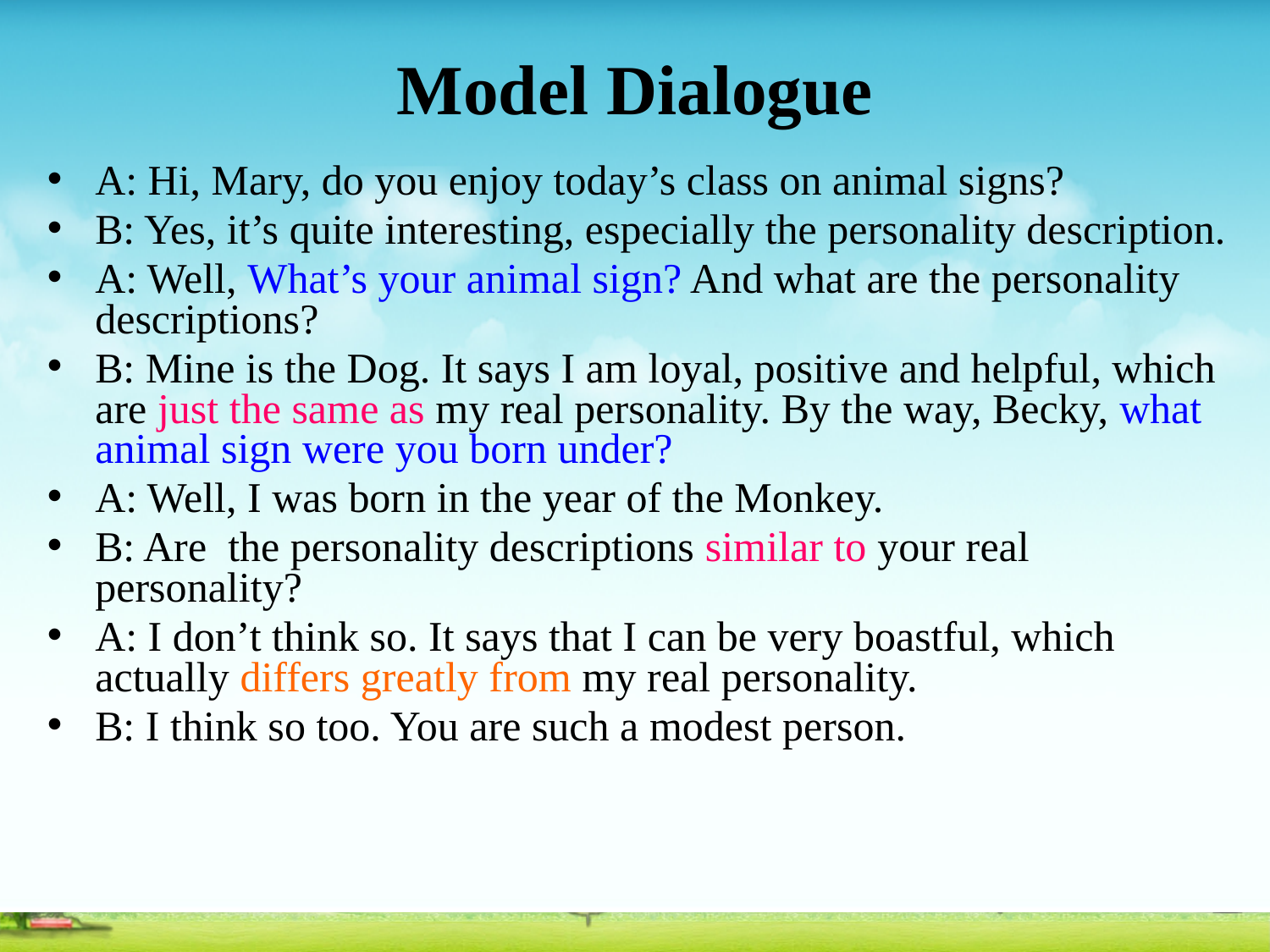

# Model Dialogue
A: Hi, Mary, do you enjoy today’s class on animal signs?
B: Yes, it’s quite interesting, especially the personality description.
A: Well, What’s your animal sign? And what are the personality descriptions?
B: Mine is the Dog. It says I am loyal, positive and helpful, which are just the same as my real personality. By the way, Becky, what animal sign were you born under?
A: Well, I was born in the year of the Monkey.
B: Are  the personality descriptions similar to your real personality?
A: I don’t think so. It says that I can be very boastful, which actually differs greatly from my real personality.
B: I think so too. You are such a modest person.